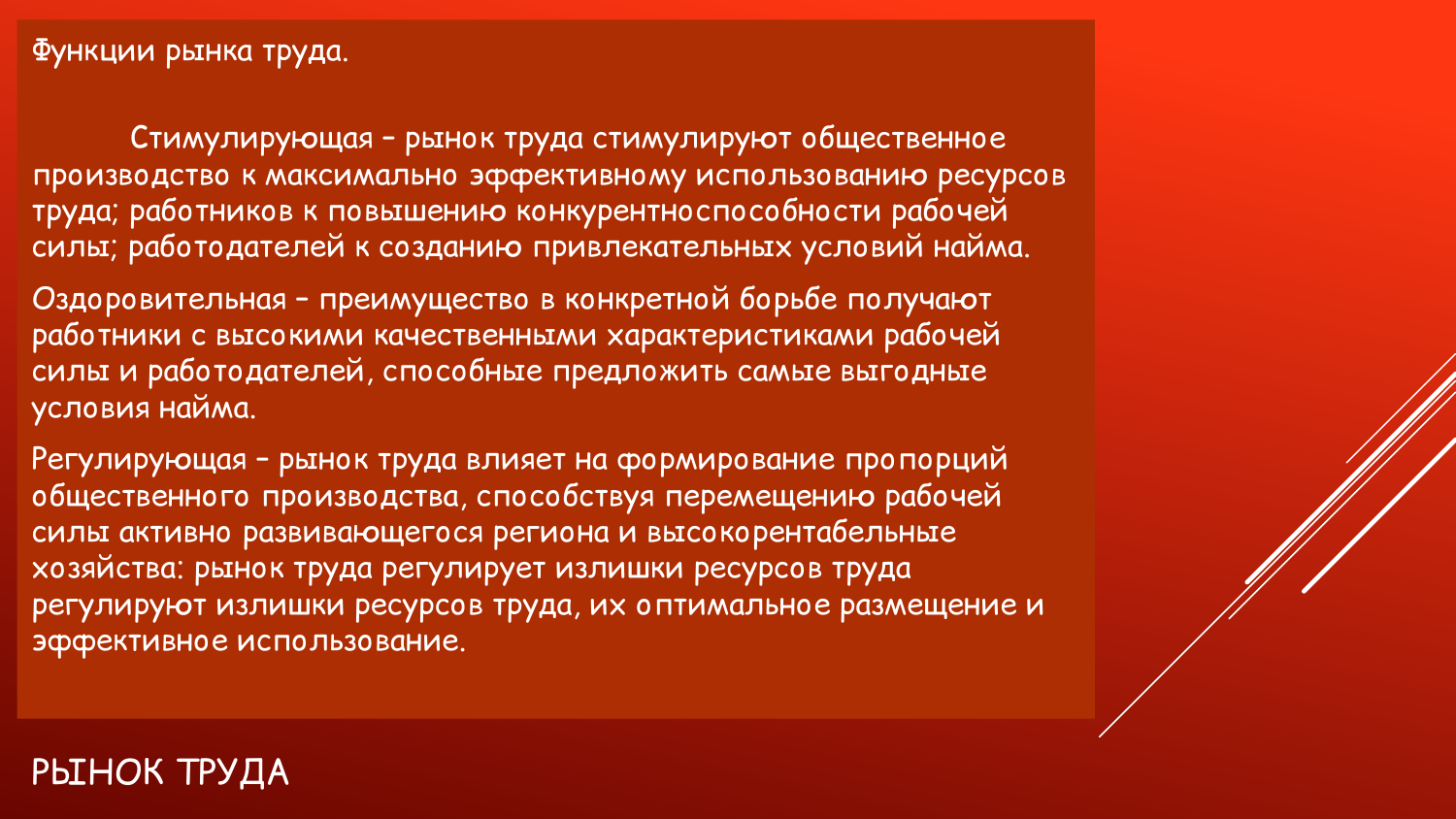

Функции рынка труда.
                                                                                                                                Стимулирующая – рынок труда стимулируют общественное производство к максимально эффективному использованию ресурсов труда; работников к повышению конкурентноспособности рабочей силы; работодателей к созданию привлекательных условий найма.
Оздоровительная – преимущество в конкретной борьбе получают работники с высокими качественными характеристиками рабочей силы и работодателей, способные предложить самые выгодные условия найма.
Регулирующая – рынок труда влияет на формирование пропорций общественного производства, способствуя перемещению рабочей силы активно развивающегося региона и высокорентабельные хозяйства: рынок труда регулирует излишки ресурсов труда регулируют излишки ресурсов труда, их оптимальное размещение и эффективное использование.

# Рынок труда